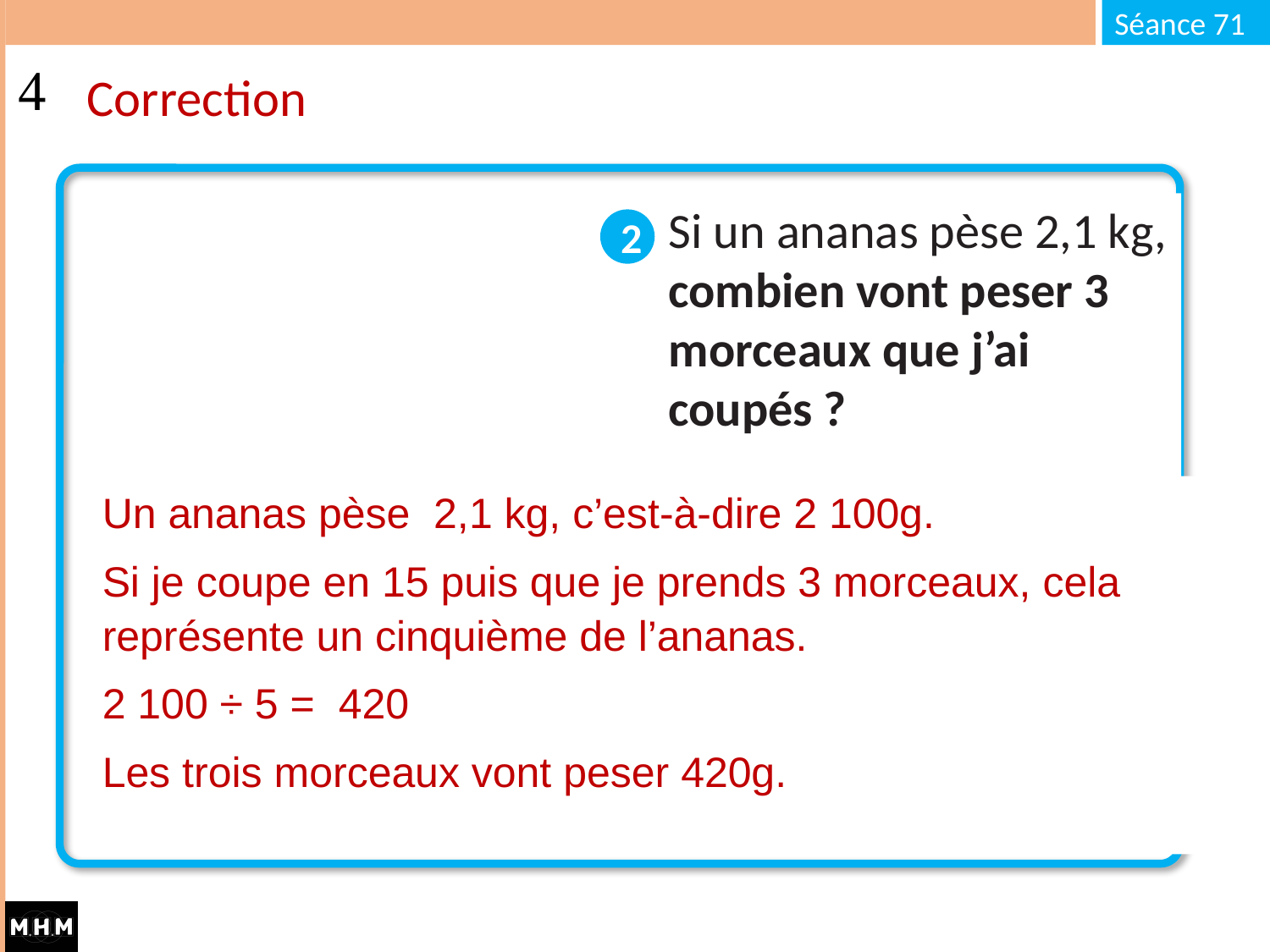

# Correction

Si un ananas pèse 2,1 kg, combien vont peser 3 morceaux que j’ai coupés ?

2
Un ananas pèse  2,1 kg, c’est-à-dire 2 100g.
Si je coupe en 15 puis que je prends 3 morceaux, cela représente un cinquième de l’ananas.
2 100 ÷ 5 =  420
Les trois morceaux vont peser 420g.